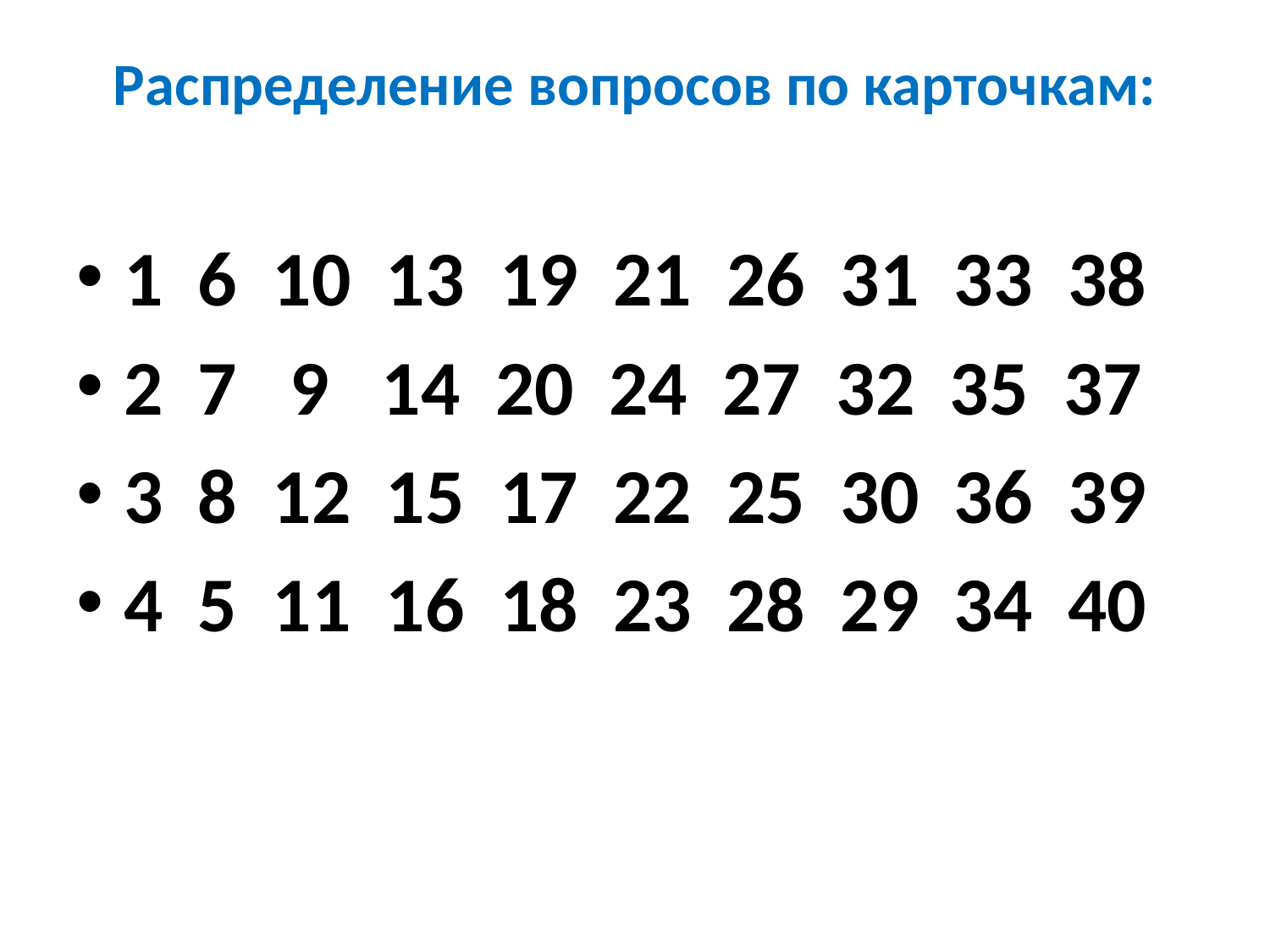

# Распределение вопросов по карточкам:
1  6  10  13  19  21  26  31  33  38
2  7   9   14  20  24  27  32  35  37
3  8  12  15  17  22  25  30  36  39
4  5  11  16  18  23  28  29  34  40